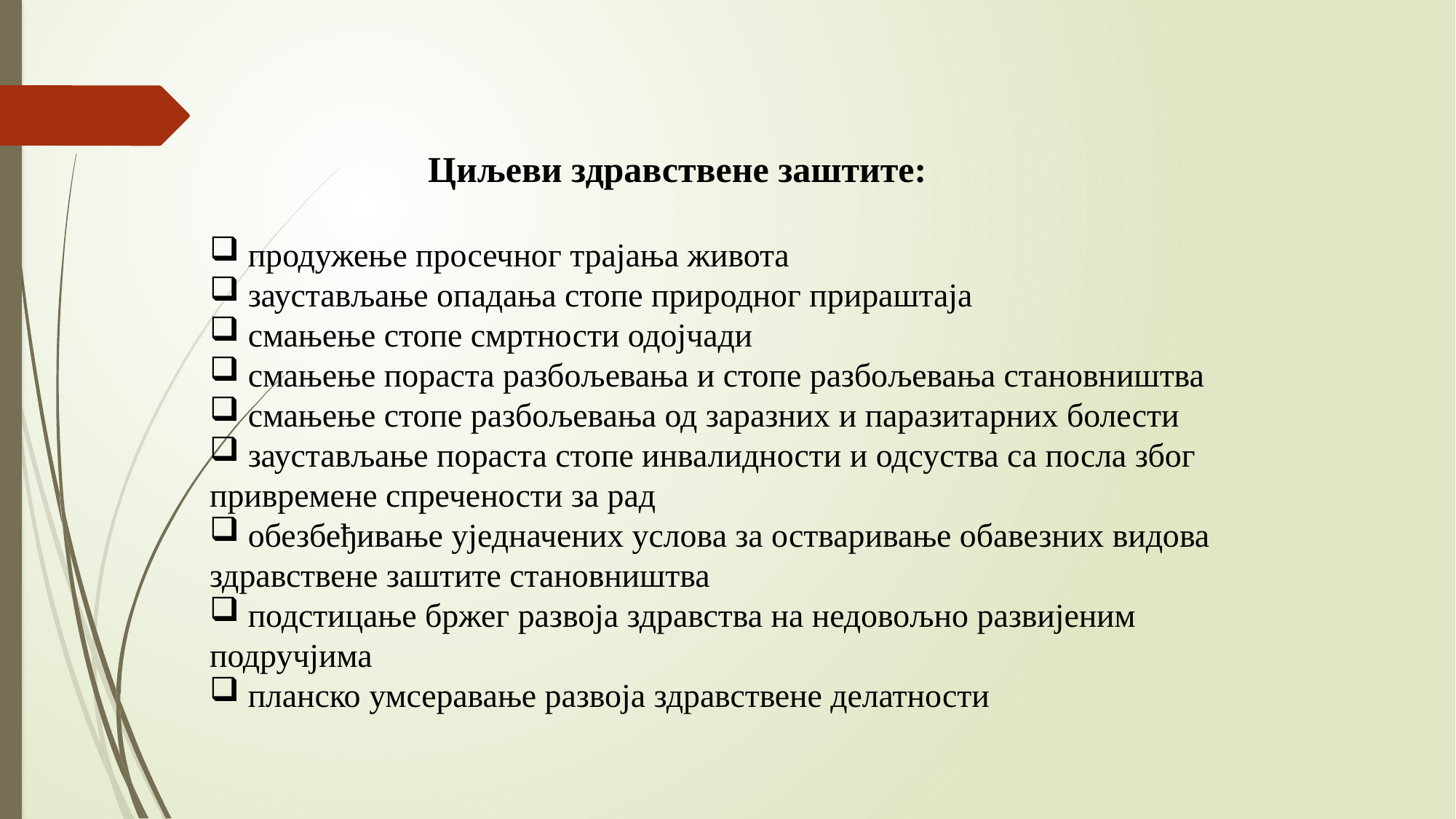

Циљеви здравствене заштите:

 продужење просечног трајања живота
 заустављање опадања стопе природног прираштаја
 смањење стопе смртности одојчади
 смањење пораста разбољевања и стопе разбољевања становништва
 смањење стопе разбољевања од заразних и паразитарних болести
 заустављање пораста стопе инвалидности и одсуства са посла због
привремене спречености за рад
 обезбеђивање уједначених услова за остваривање обавезних видова
здравствене заштите становништва
 подстицање бржег развоја здравства на недовољно развијеним
подручјима
 планско умсеравање развоја здравствене делатности